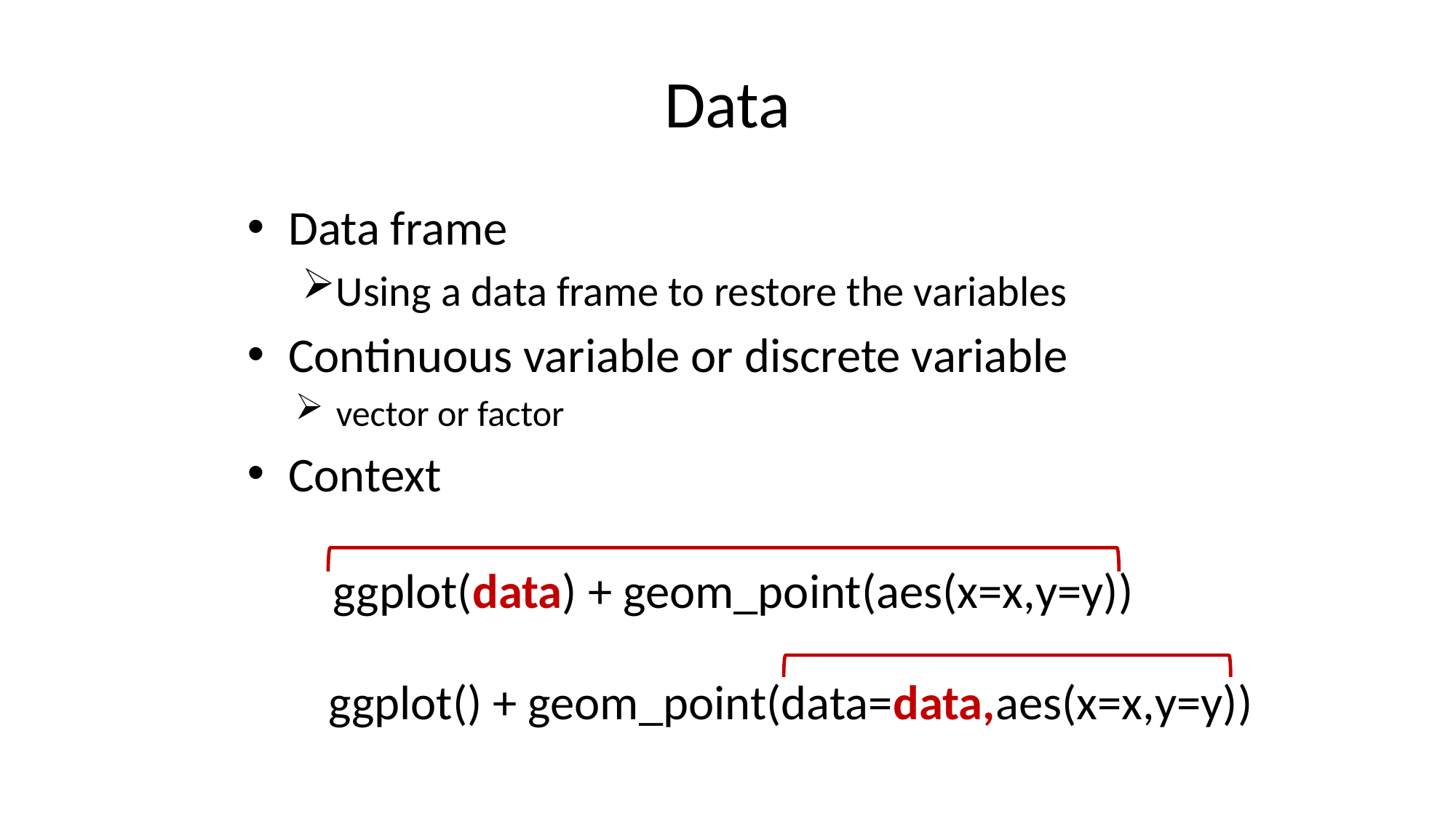

# Data
Data frame
Using a data frame to restore the variables
Continuous variable or discrete variable
vector or factor
Context

ggplot(data) + geom_point(aes(x=x,y=y))

ggplot() + geom_point(data=data,aes(x=x,y=y))